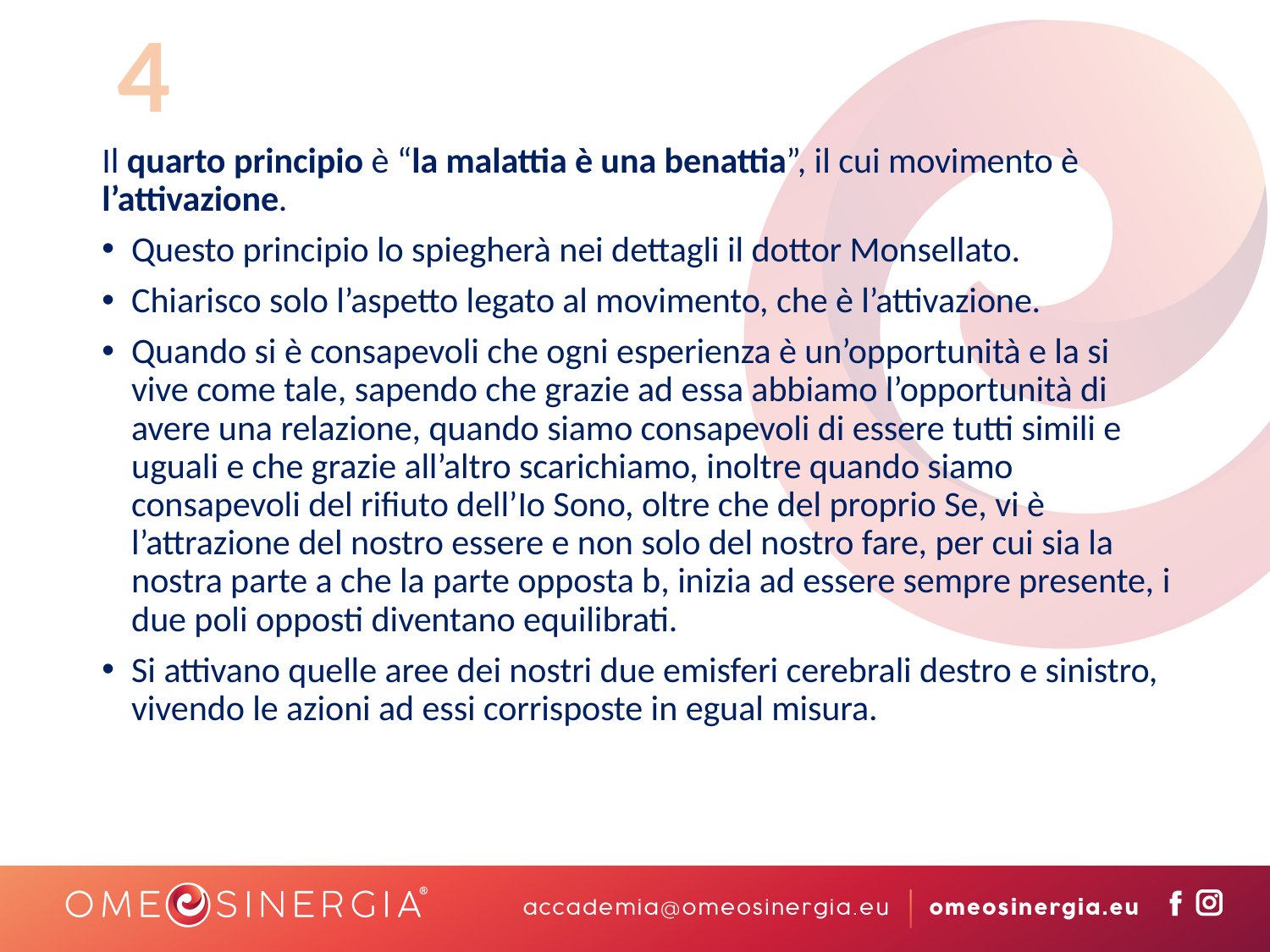

4
Il quarto principio è “la malattia è una benattia”, il cui movimento è l’attivazione.
Questo principio lo spiegherà nei dettagli il dottor Monsellato.
Chiarisco solo l’aspetto legato al movimento, che è l’attivazione.
Quando si è consapevoli che ogni esperienza è un’opportunità e la si vive come tale, sapendo che grazie ad essa abbiamo l’opportunità di avere una relazione, quando siamo consapevoli di essere tutti simili e uguali e che grazie all’altro scarichiamo, inoltre quando siamo consapevoli del rifiuto dell’Io Sono, oltre che del proprio Se, vi è l’attrazione del nostro essere e non solo del nostro fare, per cui sia la nostra parte a che la parte opposta b, inizia ad essere sempre presente, i due poli opposti diventano equilibrati.
Si attivano quelle aree dei nostri due emisferi cerebrali destro e sinistro, vivendo le azioni ad essi corrisposte in egual misura.